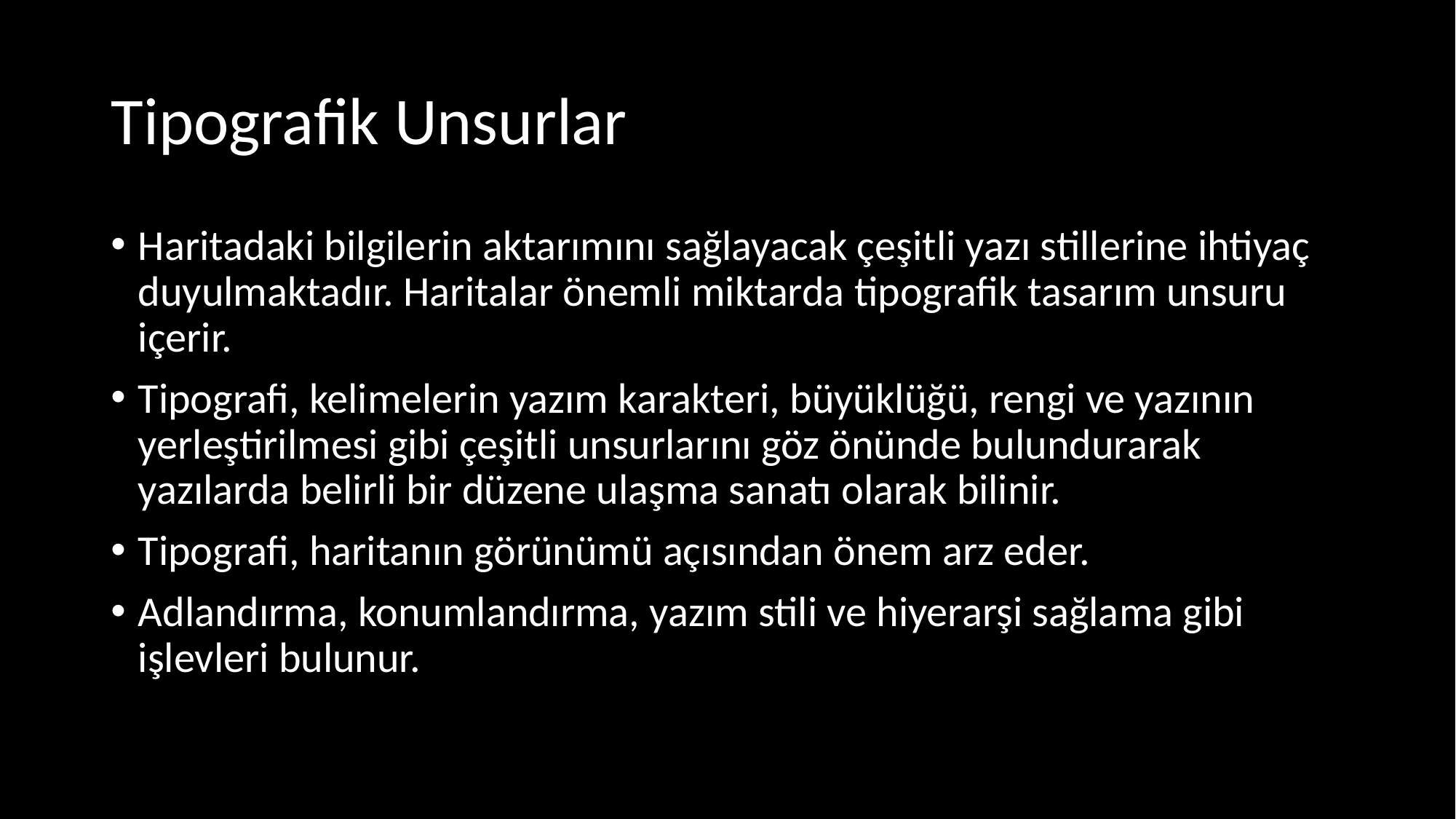

# Tipografik Unsurlar
Haritadaki bilgilerin aktarımını sağlayacak çeşitli yazı stillerine ihtiyaç duyulmaktadır. Haritalar önemli miktarda tipografik tasarım unsuru içerir.
Tipografi, kelimelerin yazım karakteri, büyüklüğü, rengi ve yazının yerleştirilmesi gibi çeşitli unsurlarını göz önünde bulundurarak yazılarda belirli bir düzene ulaşma sanatı olarak bilinir.
Tipografi, haritanın görünümü açısından önem arz eder.
Adlandırma, konumlandırma, yazım stili ve hiyerarşi sağlama gibi işlevleri bulunur.